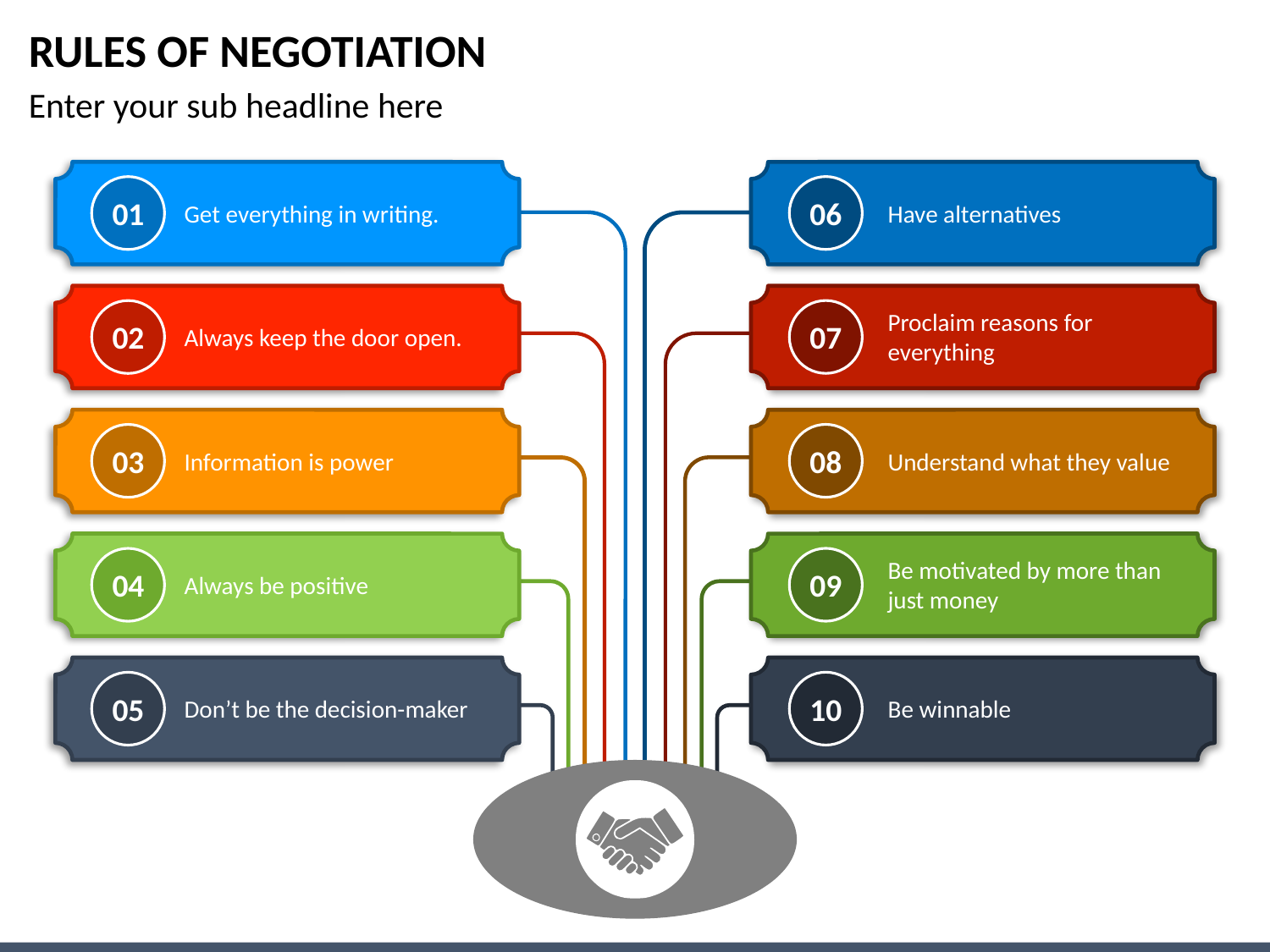

# RULES OF NEGOTIATION
Enter your sub headline here

01
06
Get everything in writing.
Have alternatives

Proclaim reasons for everything
02
07
Always keep the door open.

03
08
Information is power
Understand what they value

Be motivated by more than just money
04
09
Always be positive

05
10
Don’t be the decision-maker
Be winnable